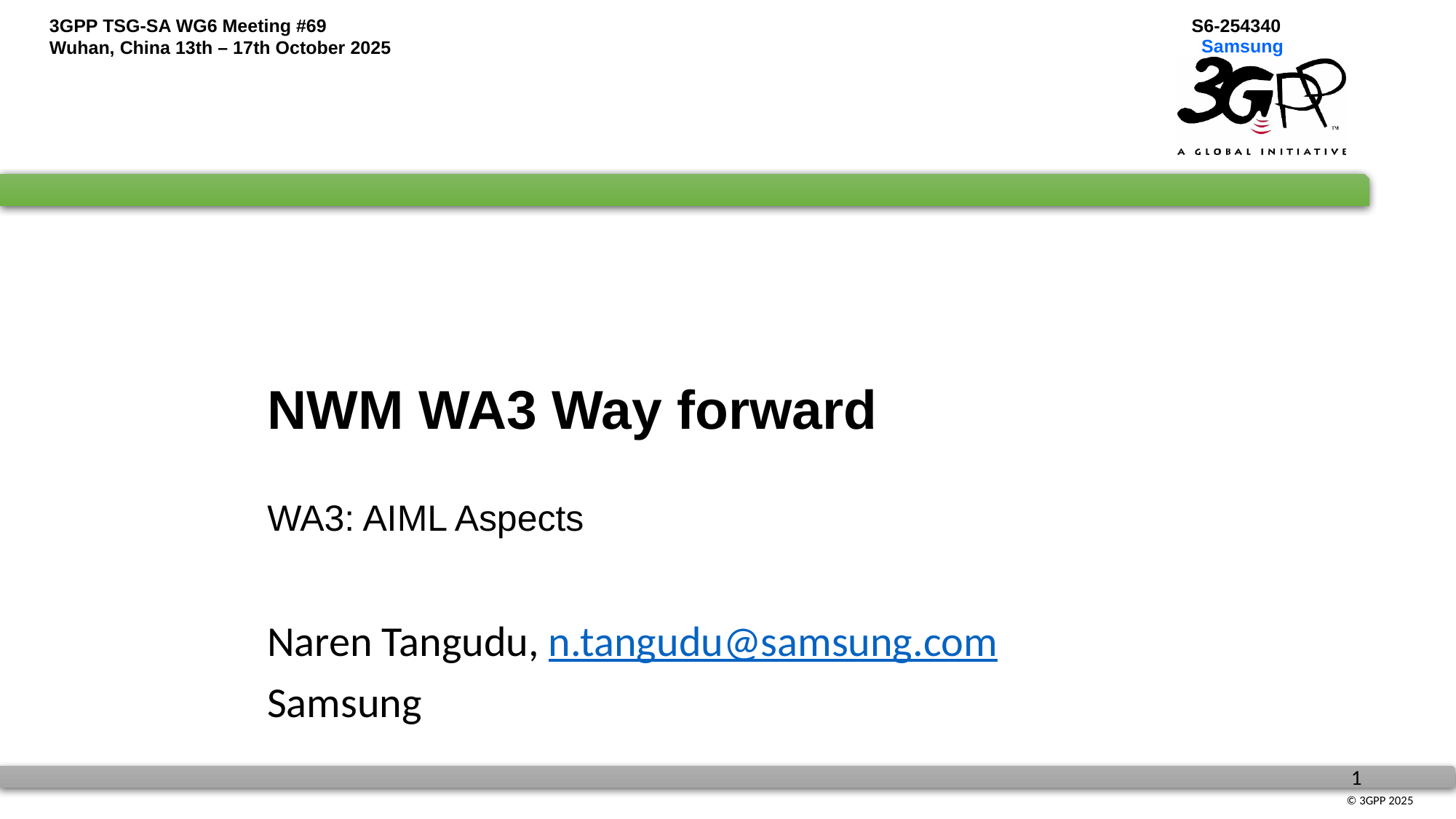

NWM WA3 Way forward
WA3: AIML Aspects

Naren Tangudu, n.tangudu@samsung.com
Samsung